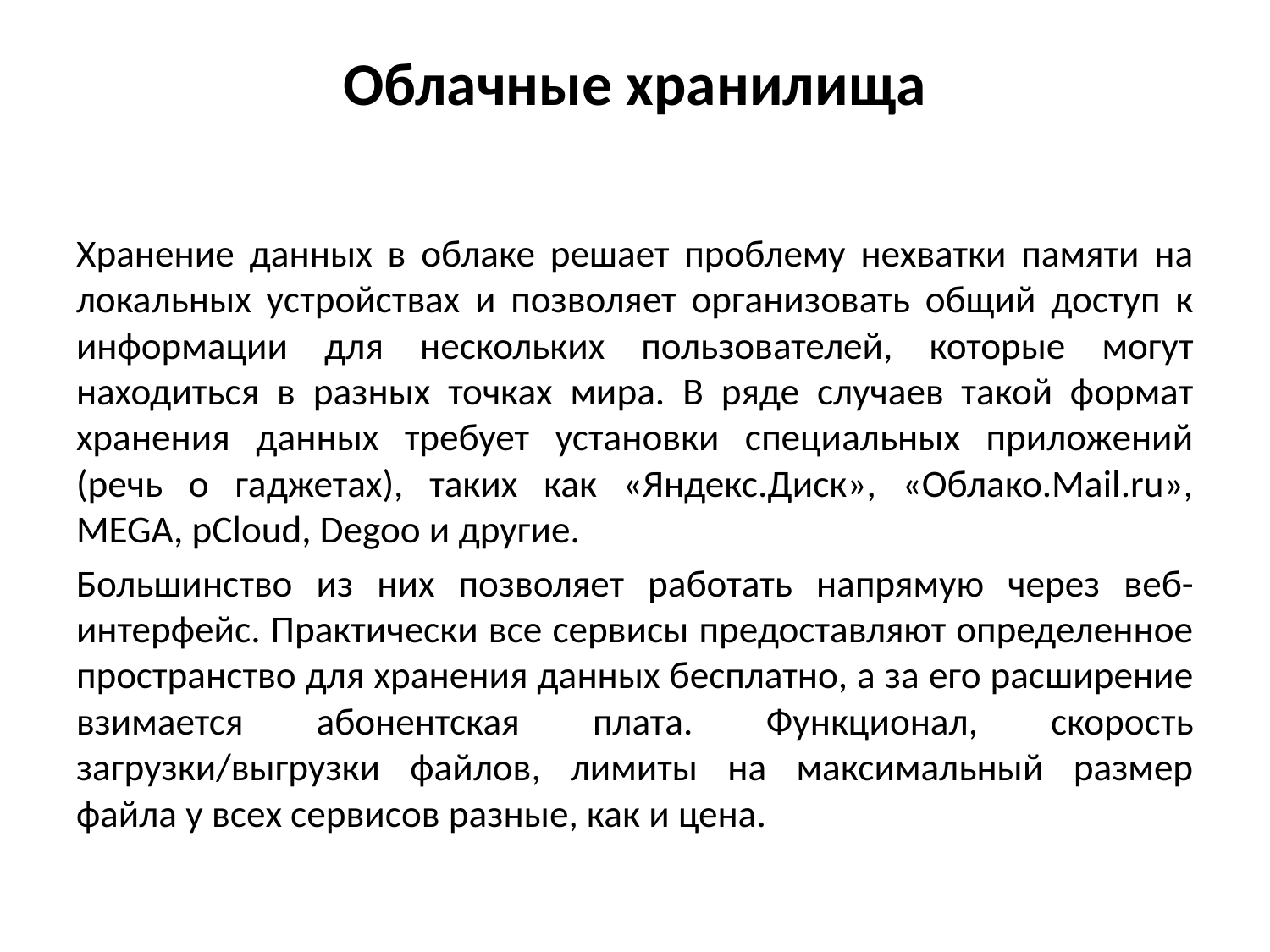

# Облачные хранилища
Хранение данных в облаке решает проблему нехватки памяти на локальных устройствах и позволяет организовать общий доступ к информации для нескольких пользователей, которые могут находиться в разных точках мира. В ряде случаев такой формат хранения данных требует установки специальных приложений (речь о гаджетах), таких как «Яндекс.Диск», «Облако.Mail.ru», MEGA, pCloud, Degoo и другие.
Большинство из них позволяет работать напрямую через веб-интерфейс. Практически все сервисы предоставляют определенное пространство для хранения данных бесплатно, а за его расширение взимается абонентская плата. Функционал, скорость загрузки/выгрузки файлов, лимиты на максимальный размер файла у всех сервисов разные, как и цена.